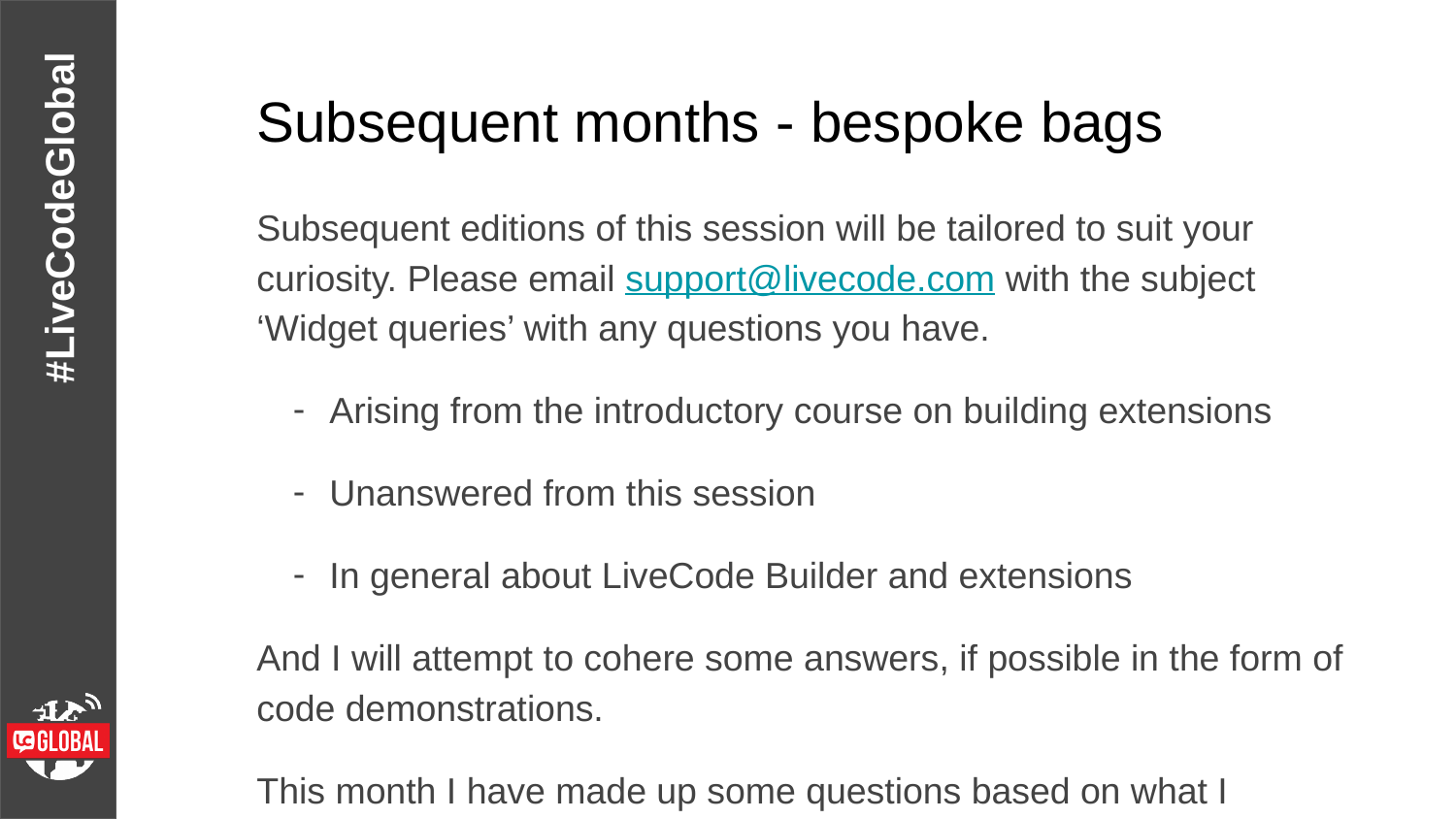

# Subsequent months - bespoke bags
Subsequent editions of this session will be tailored to suit your curiosity. Please email support@livecode.com with the subject ‘Widget queries’ with any questions you have.
Arising from the introductory course on building extensions
Unanswered from this session
In general about LiveCode Builder and extensions
And I will attempt to cohere some answers, if possible in the form of code demonstrations.
This month I have made up some questions based on what I perceive as the general interest.